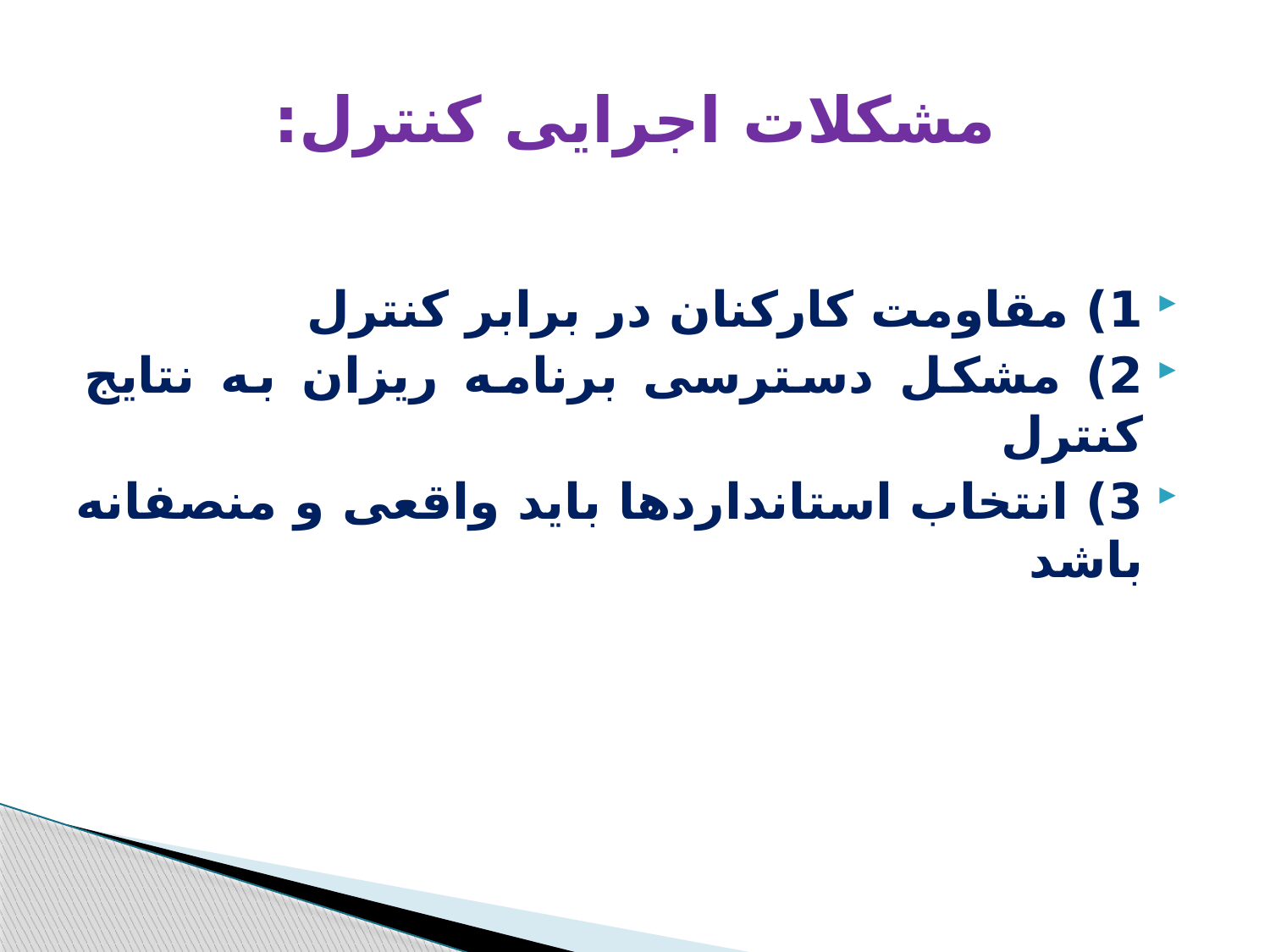

# مشکلات اجرایی کنترل:

1) مقاومت کارکنان در برابر کنترل
2) مشکل دسترسی برنامه ریزان به نتایج کنترل
3) انتخاب استانداردها باید واقعی و منصفانه باشد